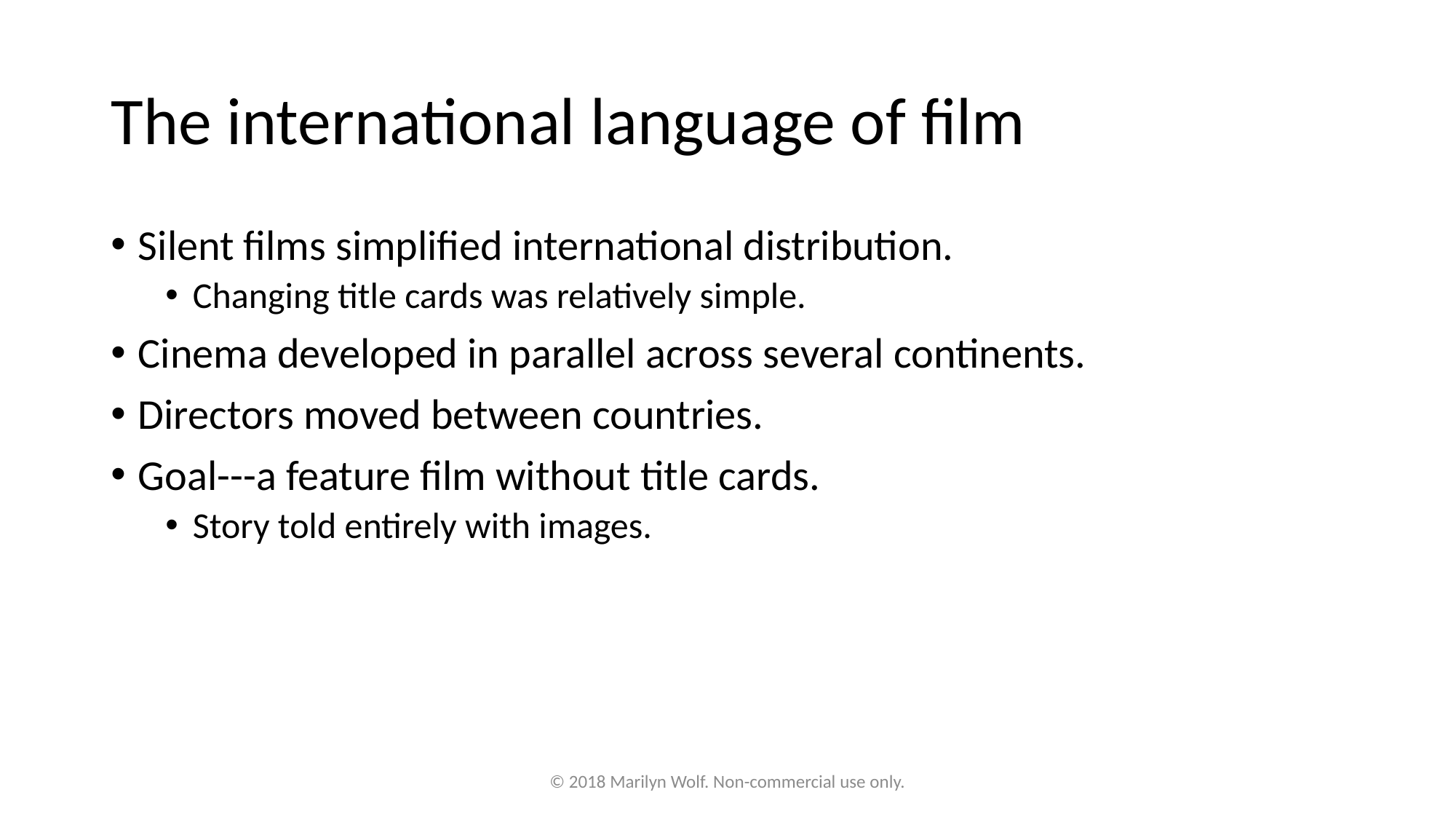

# The international language of film
Silent films simplified international distribution.
Changing title cards was relatively simple.
Cinema developed in parallel across several continents.
Directors moved between countries.
Goal---a feature film without title cards.
Story told entirely with images.
© 2018 Marilyn Wolf. Non-commercial use only.